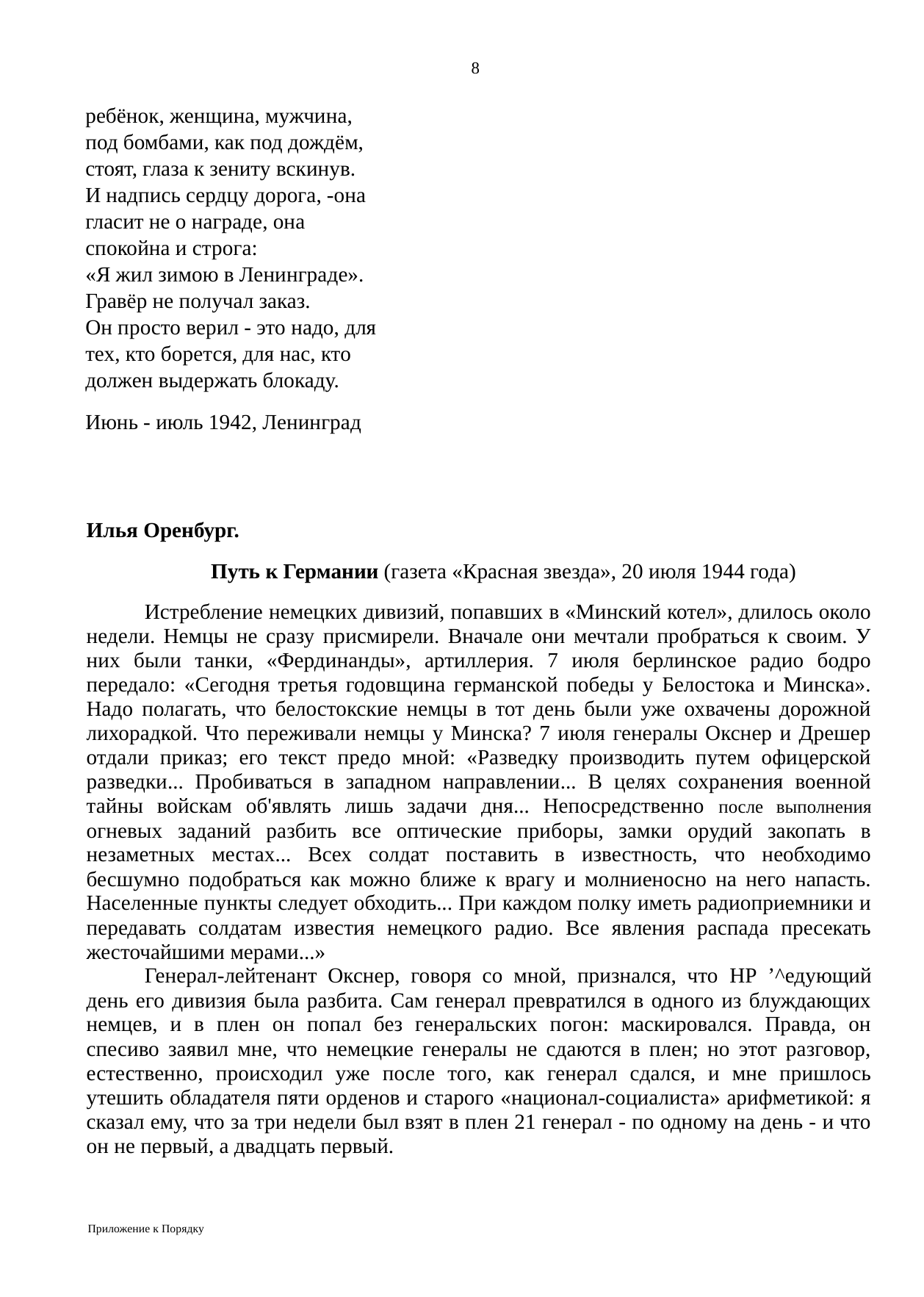

8
ребёнок, женщина, мужчина, под бомбами, как под дождём, стоят, глаза к зениту вскинув.
И надпись сердцу дорога, -она гласит не о награде, она спокойна и строга:
«Я жил зимою в Ленинграде». Гравёр не получал заказ.
Он просто верил - это надо, для тех, кто борется, для нас, кто должен выдержать блокаду.
Июнь - июль 1942, Ленинград
Илья Оренбург.
Путь к Германии (газета «Красная звезда», 20 июля 1944 года)
Истребление немецких дивизий, попавших в «Минский котел», длилось около недели. Немцы не сразу присмирели. Вначале они мечтали пробраться к своим. У них были танки, «Фердинанды», артиллерия. 7 июля берлинское радио бодро передало: «Сегодня третья годовщина германской победы у Белостока и Минска». Надо полагать, что белостокские немцы в тот день были уже охвачены дорожной лихорадкой. Что переживали немцы у Минска? 7 июля генералы Окснер и Дрешер отдали приказ; его текст предо мной: «Разведку производить путем офицерской разведки... Пробиваться в западном направлении... В целях сохранения военной тайны войскам об'являть лишь задачи дня... Непосредственно после выполнения огневых заданий разбить все оптические приборы, замки орудий закопать в незаметных местах... Всех солдат поставить в известность, что необходимо бесшумно подобраться как можно ближе к врагу и молниеносно на него напасть. Населенные пункты следует обходить... При каждом полку иметь радиоприемники и передавать солдатам известия немецкого радио. Все явления распада пресекать жесточайшими мерами...»
Генерал-лейтенант Окснер, говоря со мной, признался, что нр ’^едующий день его дивизия была разбита. Сам генерал превратился в одного из блуждающих немцев, и в плен он попал без генеральских погон: маскировался. Правда, он спесиво заявил мне, что немецкие генералы не сдаются в плен; но этот разговор, естественно, происходил уже после того, как генерал сдался, и мне пришлось утешить обладателя пяти орденов и старого «национал-социалиста» арифметикой: я сказал ему, что за три недели был взят в плен 21 генерал - по одному на день - и что он не первый, а двадцать первый.
Приложение к Порядку